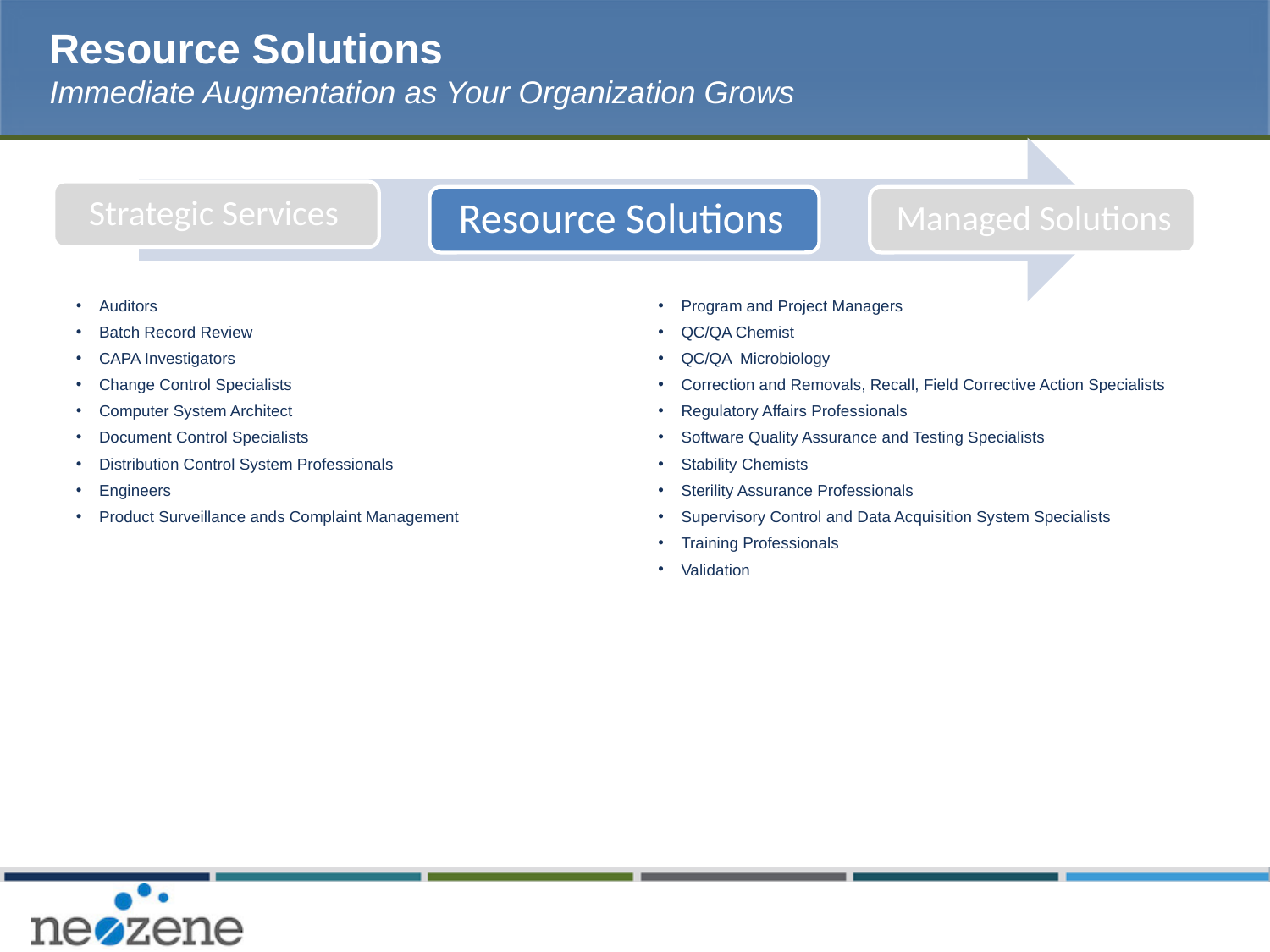

# Resource Solutions Immediate Augmentation as Your Organization Grows
Strategic Services
Resource Solutions
Managed Solutions
Auditors
Batch Record Review
CAPA Investigators
Change Control Specialists
Computer System Architect
Document Control Specialists
Distribution Control System Professionals
Engineers
Product Surveillance ands Complaint Management

Program and Project Managers
QC/QA Chemist
QC/QA  Microbiology
Correction and Removals, Recall, Field Corrective Action Specialists
Regulatory Affairs Professionals
Software Quality Assurance and Testing Specialists
Stability Chemists
Sterility Assurance Professionals
Supervisory Control and Data Acquisition System Specialists
Training Professionals
Validation